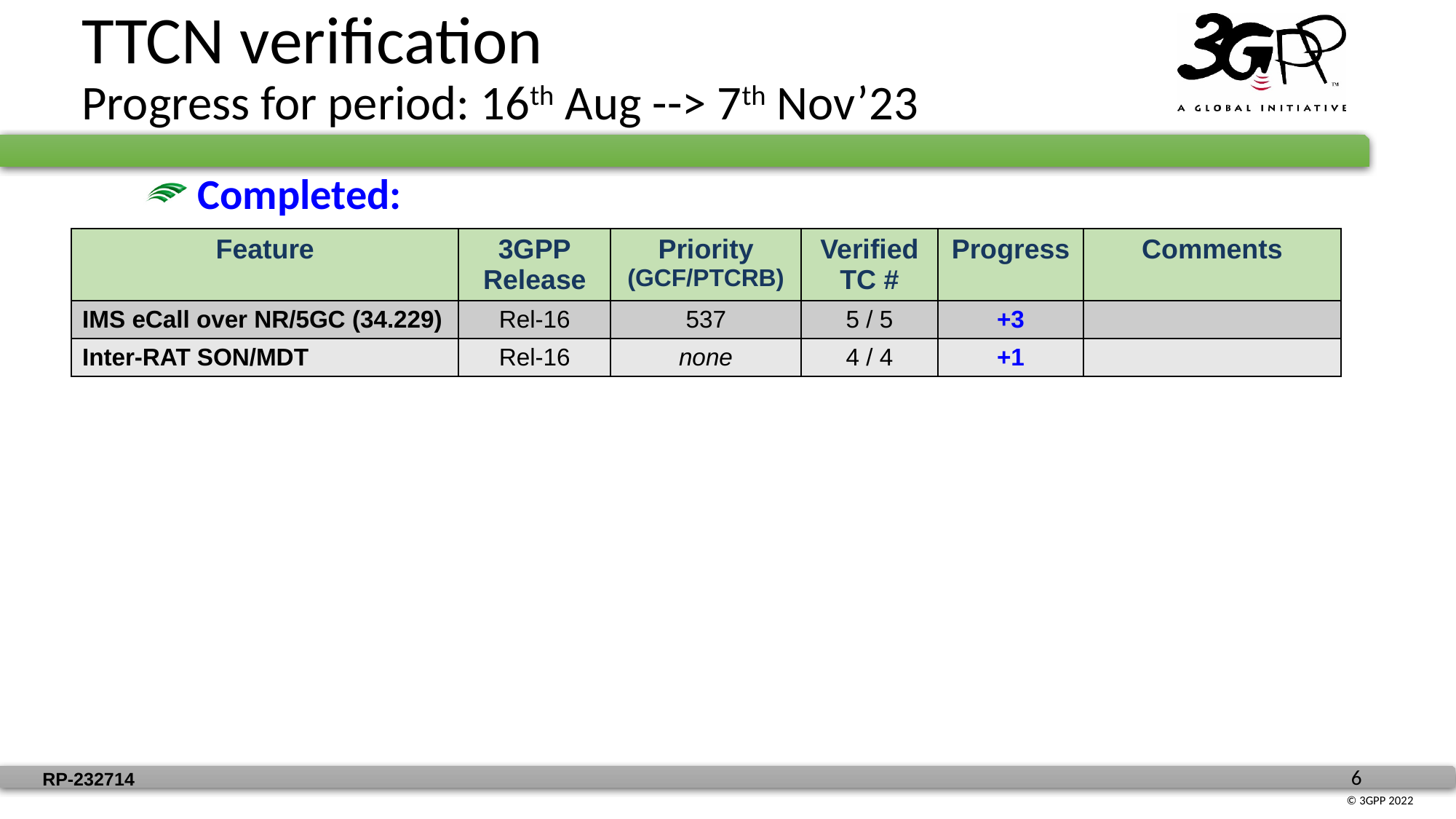

# TTCN verification Progress for period: 16th Aug --> 7th Nov’23
 Completed:

| Feature | 3GPP Release | Priority (GCF/PTCRB) | Verified TC # | Progress | Comments |
| --- | --- | --- | --- | --- | --- |
| IMS eCall over NR/5GC (34.229) | Rel-16 | 537 | 5 / 5 | +3 |  |
| Inter-RAT SON/MDT | Rel-16 | none | 4 / 4 | +1 |  |